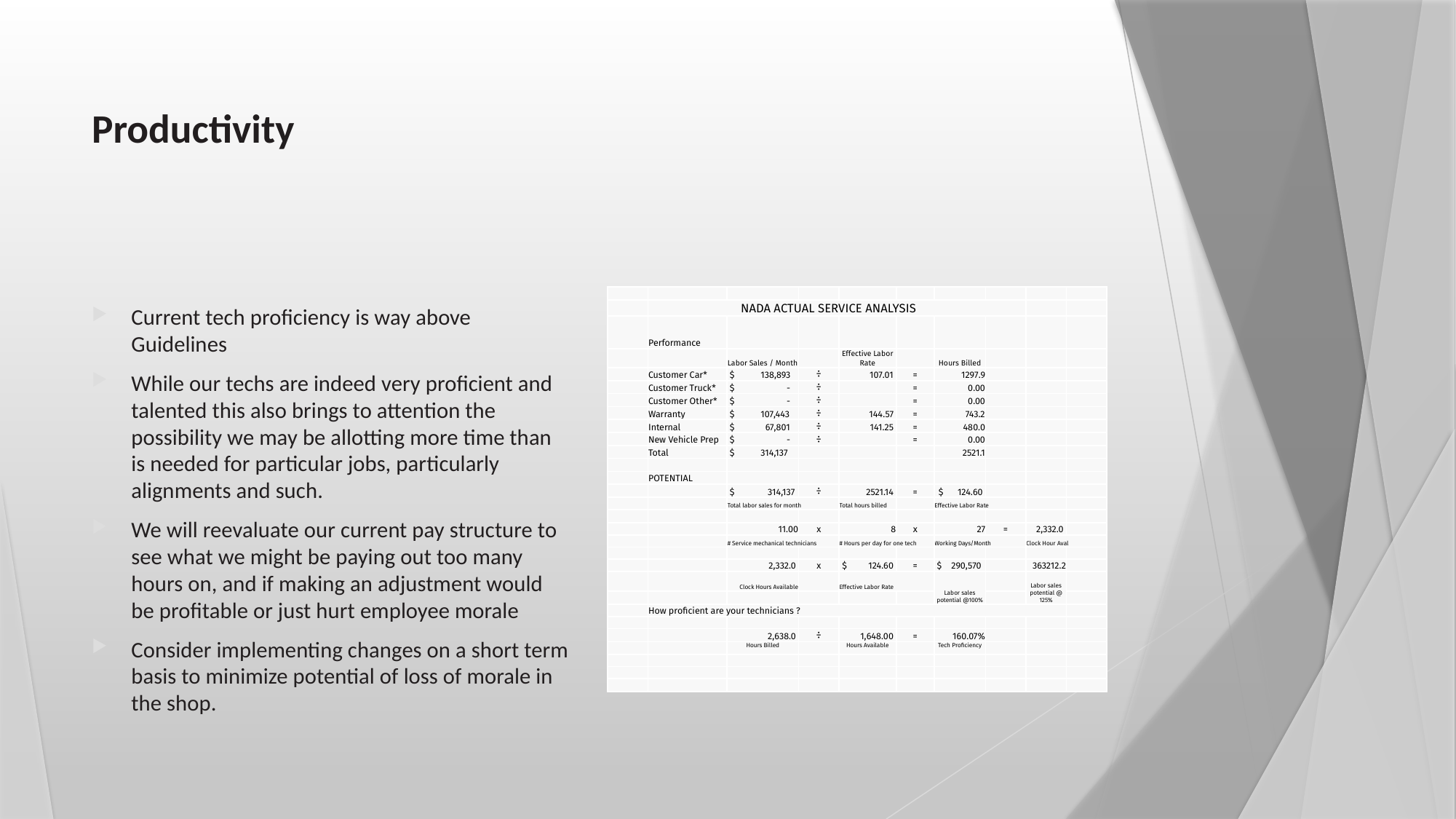

# Productivity

Current tech proficiency is way above Guidelines
While our techs are indeed very proficient and talented this also brings to attention the possibility we may be allotting more time than is needed for particular jobs, particularly alignments and such.
We will reevaluate our current pay structure to see what we might be paying out too many hours on, and if making an adjustment would be profitable or just hurt employee morale
Consider implementing changes on a short term basis to minimize potential of loss of morale in the shop.

|  |  |  |  |  |  |  |  |  |  |
| --- | --- | --- | --- | --- | --- | --- | --- | --- | --- |
|  | NADA ACTUAL SERVICE ANALYSIS |  |  |  |  |  |  |  |  |
|  | Performance |  |  |  |  |  |  |  |  |
|  |  | Labor Sales / Month |  | Effective Labor Rate |  | Hours Billed |  |  |  |
|  | Customer Car\* | $ 138,893 | ÷ | 107.01 | = | 1297.9 |  |  |  |
|  | Customer Truck\* | $ - | ÷ |  | = | 0.00 |  |  |  |
|  | Customer Other\* | $ - | ÷ |  | = | 0.00 |  |  |  |
|  | Warranty | $ 107,443 | ÷ | 144.57 | = | 743.2 |  |  |  |
|  | Internal | $ 67,801 | ÷ | 141.25 | = | 480.0 |  |  |  |
|  | New Vehicle Prep | $ - | ÷ |  | = | 0.00 |  |  |  |
|  | Total | $ 314,137 |  |  |  | 2521.1 |  |  |  |
|  |  |  |  |  |  |  |  |  |  |
|  | POTENTIAL |  |  |  |  |  |  |  |  |
|  |  | $ 314,137 | ÷ | 2521.14 | = | $ 124.60 |  |  |  |
|  |  | Total labor sales for month |  | Total hours billed |  | Effective Labor Rate |  |  |  |
|  |  |  |  |  |  |  |  |  |  |
|  |  | 11.00 | x | 8 | x | 27 | = | 2,332.0 |  |
|  |  | # Service mechanical technicians |  | # Hours per day for one tech |  | Working Days/Month |  | Clock Hour Aval |  |
|  |  |  |  |  |  |  |  |  |  |
|  |  | 2,332.0 | x | $ 124.60 | = | $ 290,570 |  | 363212.2 |  |
|  |  | Clock Hours Available |  | Effective Labor Rate |  | Labor sales potential @100% |  | Labor sales potential @ 125% |  |
|  |  |  |  |  |  |  |  |  |  |
|  | How proficient are your technicians ? |  |  |  |  |  |  |  |  |
|  |  |  |  |  |  |  |  |  |  |
|  |  | 2,638.0 | ÷ | 1,648.00 | = | 160.07% |  |  |  |
|  |  | Hours Billed |  | Hours Available |  | Tech Proficiency |  |  |  |
|  |  |  |  |  |  |  |  |  |  |
|  |  |  |  |  |  |  |  |  |  |
|  |  |  |  |  |  |  |  |  |  |